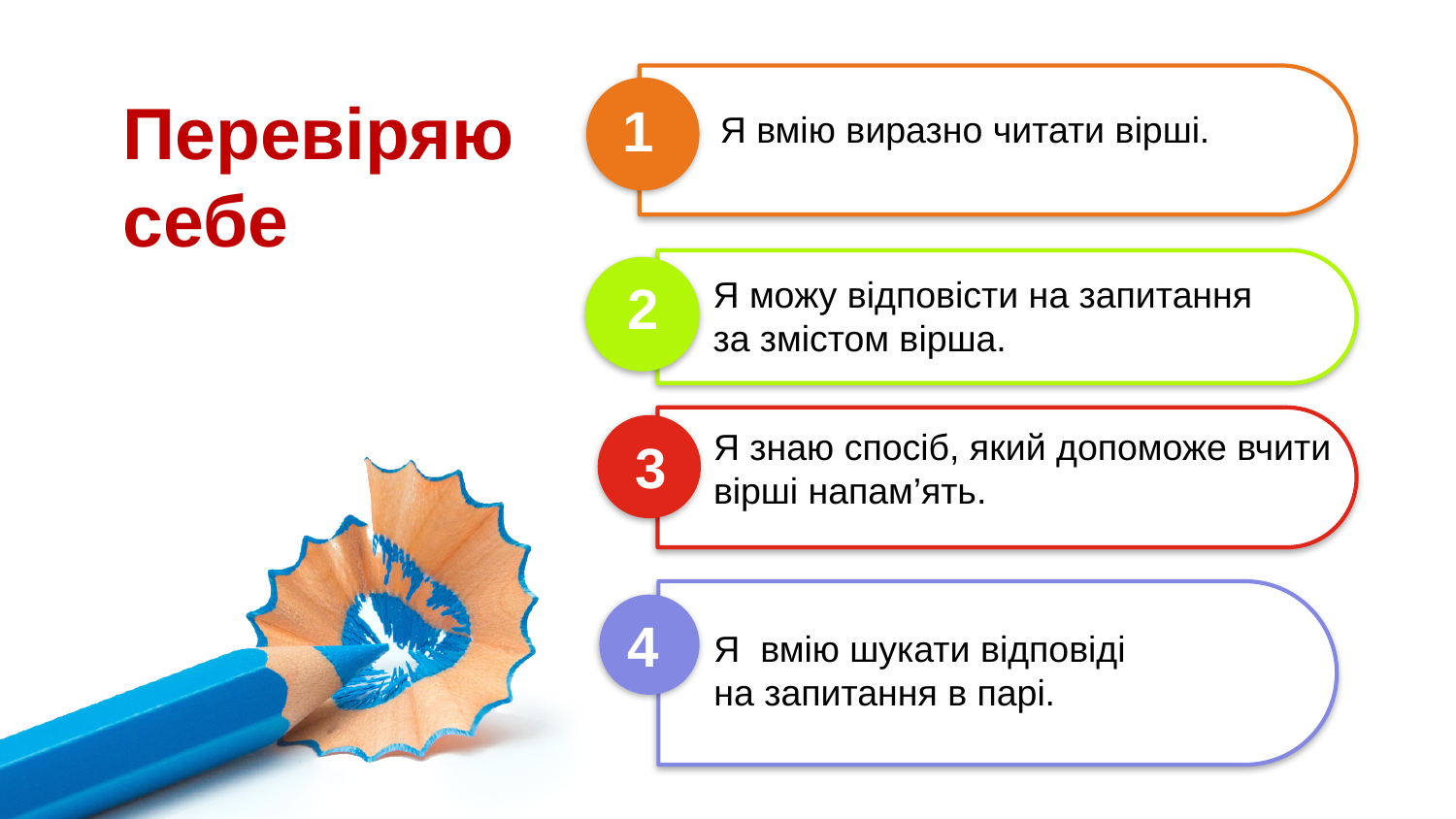

Перевіряю себе

1
Я вмію виразно читати вірші.

Я можу відповісти на запитання
за змістом вірша.

2

Я знаю спосіб, який допоможе вчити вірші напам’ять.
3

4
Я  вмію шукати відповіді
на запитання в парі.